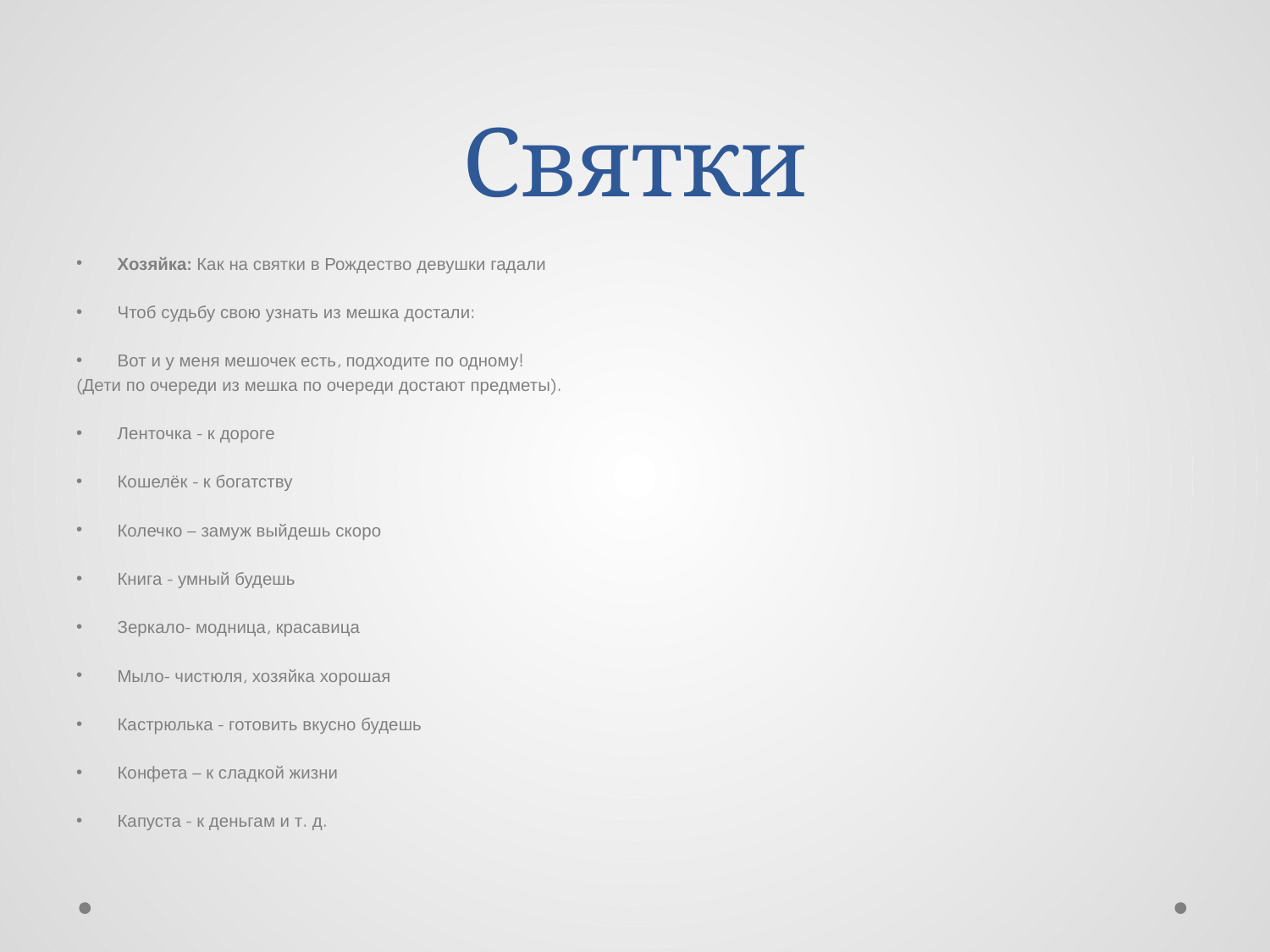

# Святки

Хозяйка: Как на святки в Рождество девушки гадали

Чтоб судьбу свою узнать из мешка достали:

Вот и у меня мешочек есть, подходите по одному!
(Дети по очереди из мешка по очереди достают предметы).

Ленточка - к дороге

Кошелёк - к богатству

Колечко – замуж выйдешь скоро

Книга - умный будешь

Зеркало- модница, красавица

Мыло- чистюля, хозяйка хорошая

Кастрюлька - готовить вкусно будешь

Конфета – к сладкой жизни

Капуста - к деньгам и т. д.